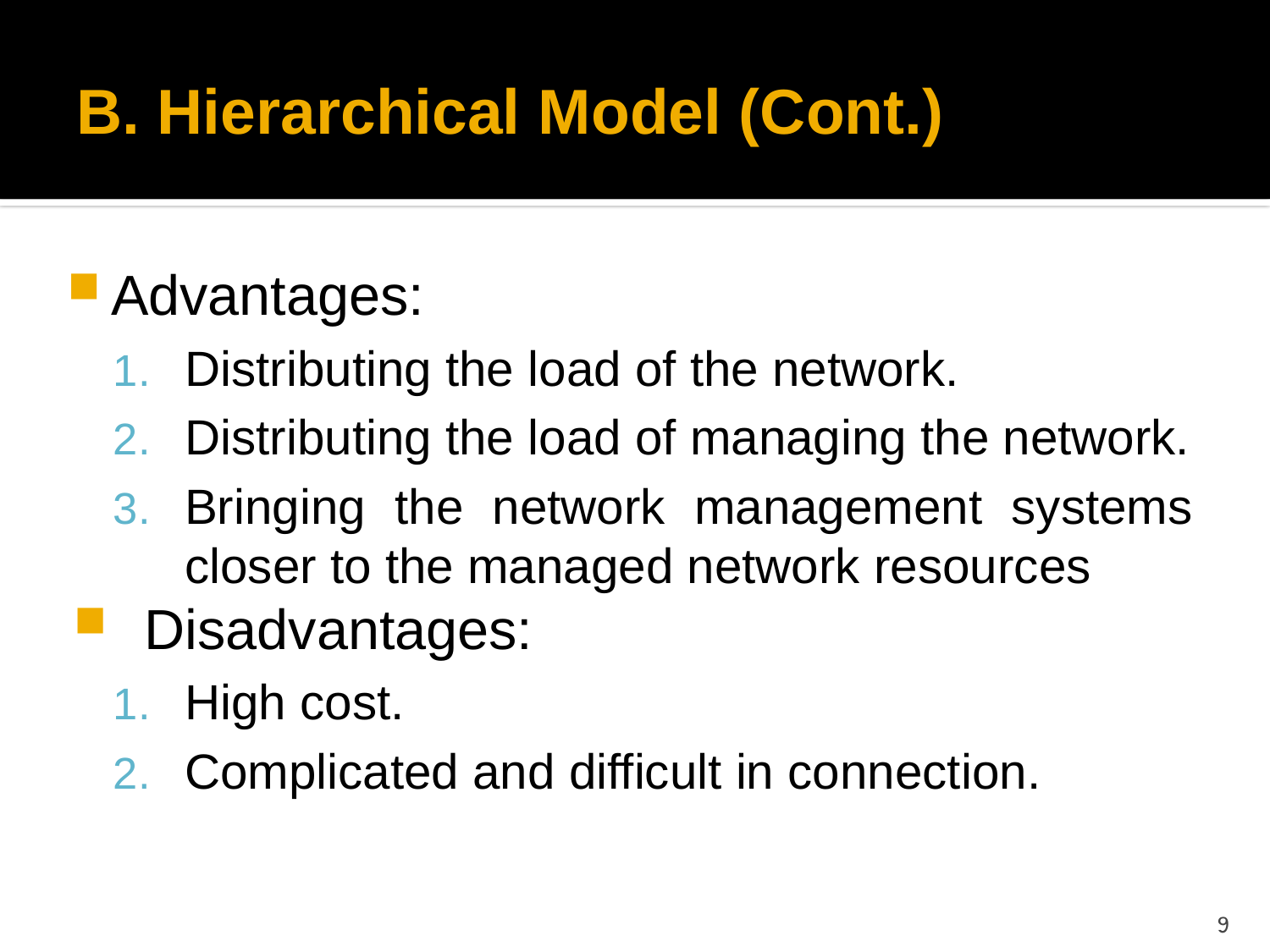

# B. Hierarchical Model (Cont.)
Advantages:
Distributing the load of the network.
Distributing the load of managing the network.
Bringing the network management systems closer to the managed network resources
Disadvantages:
High cost.
Complicated and difficult in connection.

9